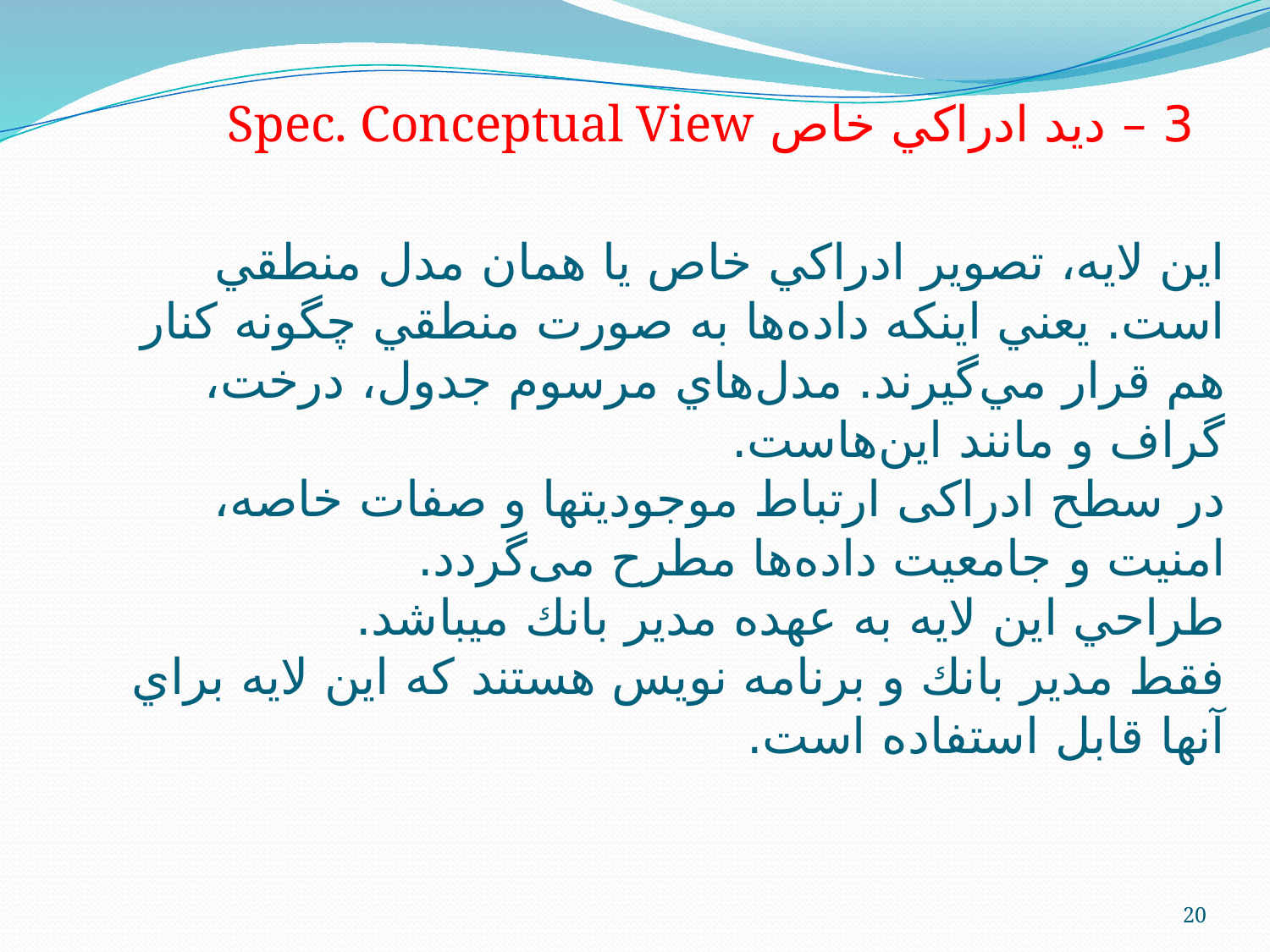

3 – ديد ادراكي خاص Spec. Conceptual View
اين لايه، تصوير ادراكي خاص يا همان مدل منطقي است. يعني اينكه داده‌ها به صورت منطقي چگونه كنار هم قرار مي‌گيرند. مدل‌هاي مرسوم جدول، درخت، گراف و مانند اين‌هاست.
در سطح ادراكی ارتباط موجوديتها و صفات خاصه، امنيت و جامعيت داده‌ها مطرح می‌گردد.
طراحي اين لايه به عهده مدير بانك ميباشد.
فقط مدير بانك و برنامه نويس هستند كه اين لايه براي آنها قابل استفاده است.

20